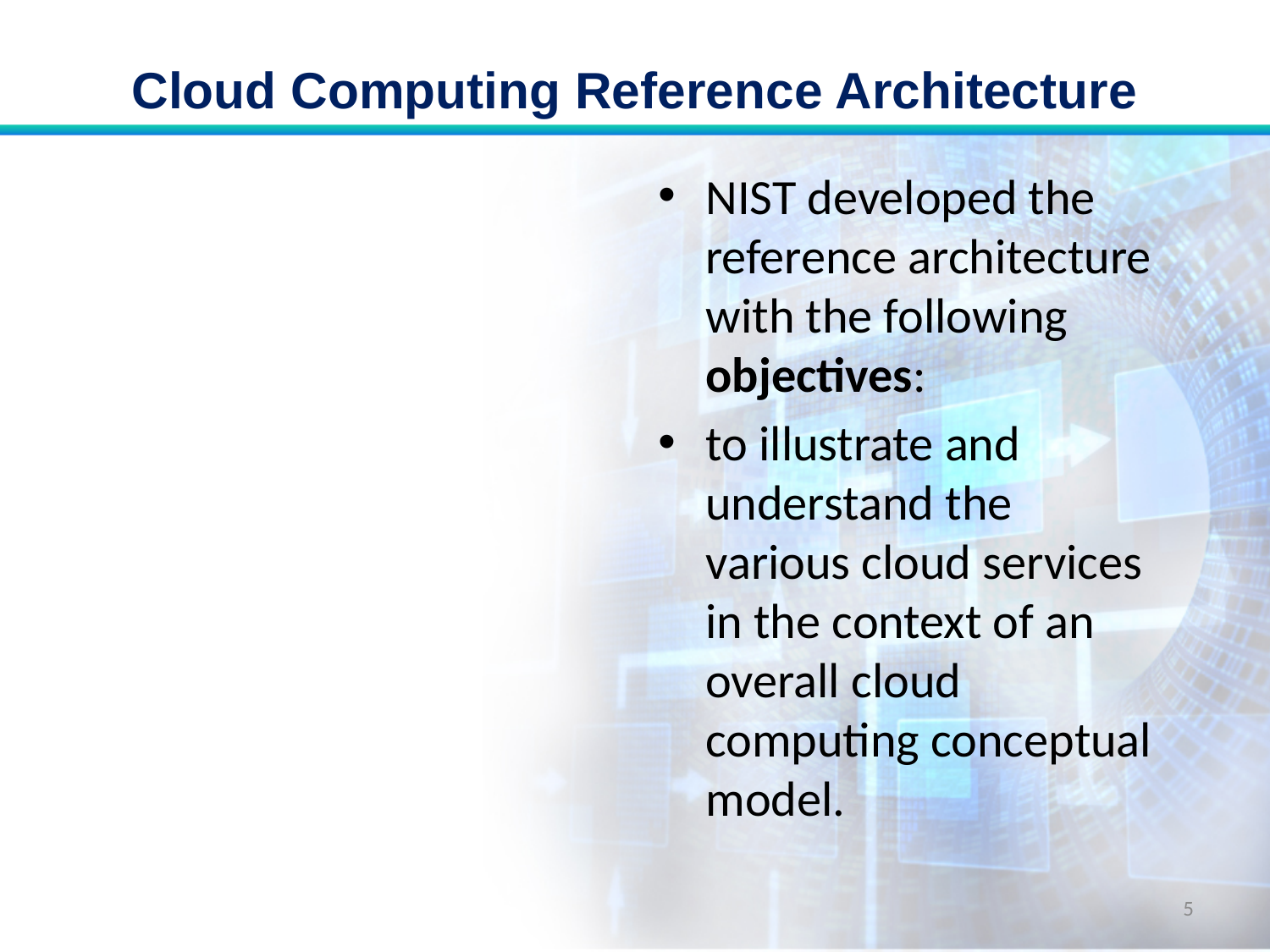

# Cloud Computing Reference Architecture
NIST developed the reference architecture with the following objectives:
to illustrate and understand the various cloud services in the context of an overall cloud computing conceptual model.
5